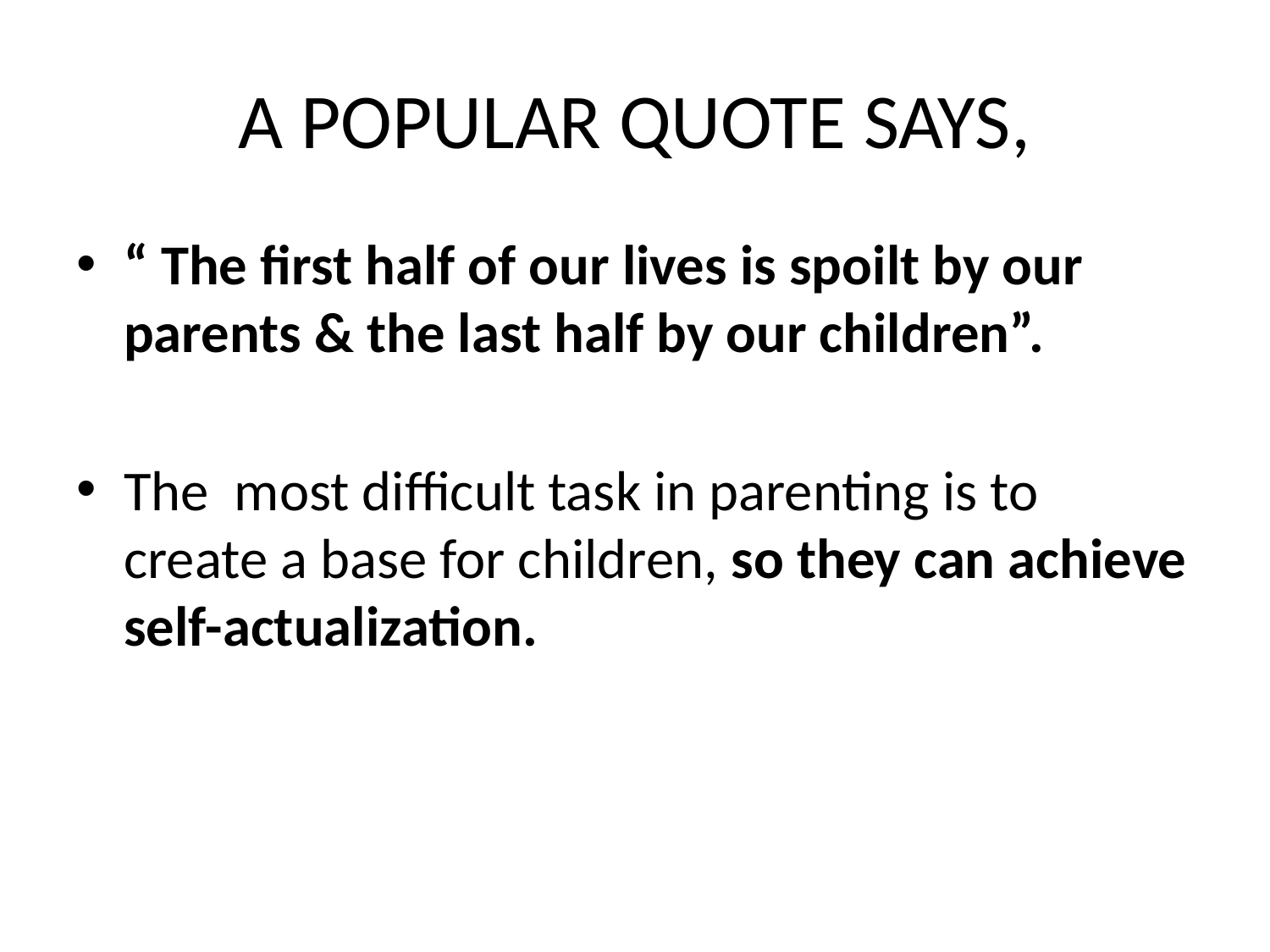

# A POPULAR QUOTE SAYS,
“ The first half of our lives is spoilt by our parents & the last half by our children”.

The  most difficult task in parenting is to create a base for children, so they can achieve self-actualization.